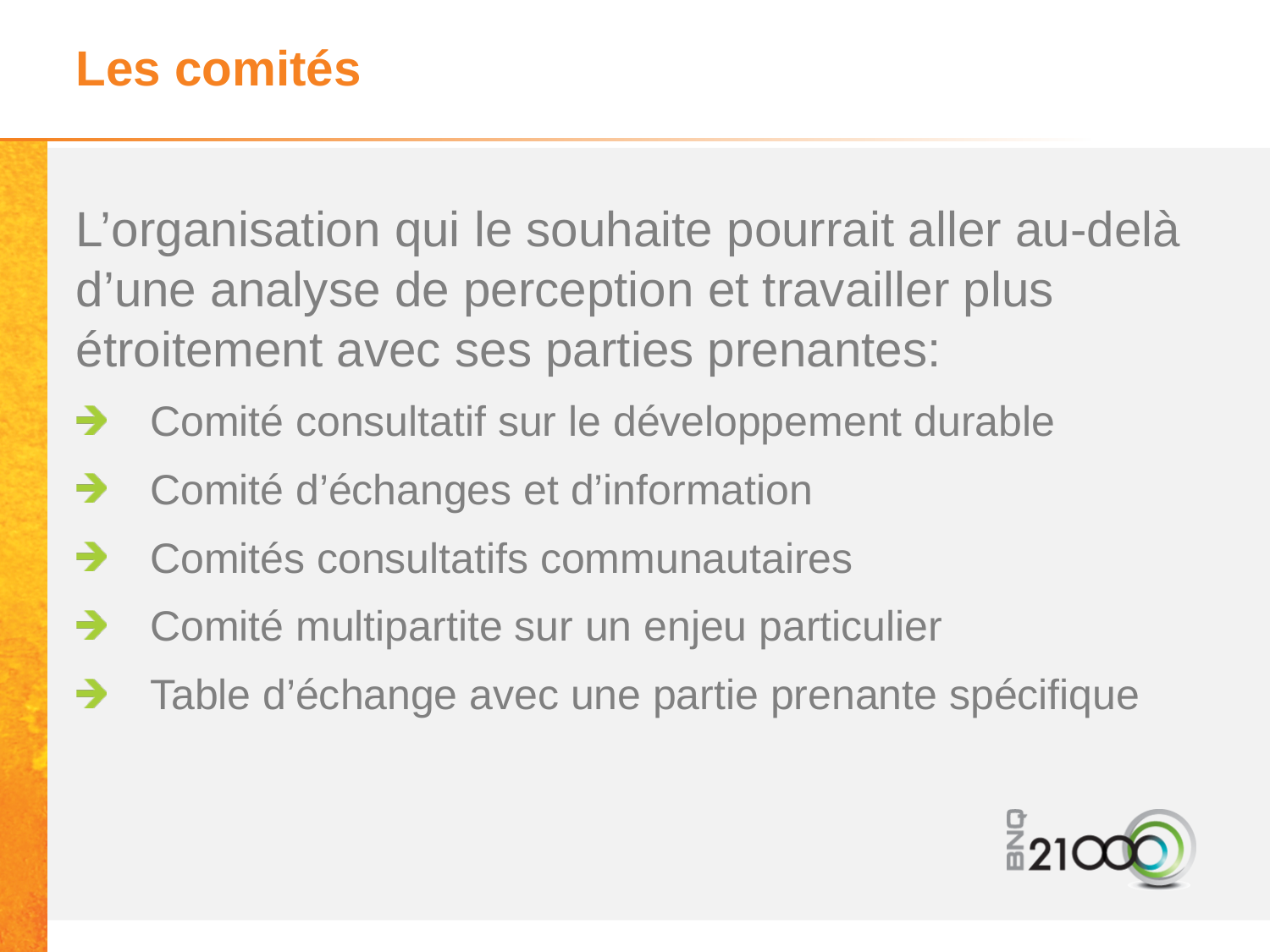

# Les comités
L’organisation qui le souhaite pourrait aller au-delà d’une analyse de perception et travailler plus étroitement avec ses parties prenantes:
Comité consultatif sur le développement durable
Comité d’échanges et d’information
Comités consultatifs communautaires
Comité multipartite sur un enjeu particulier
Table d’échange avec une partie prenante spécifique